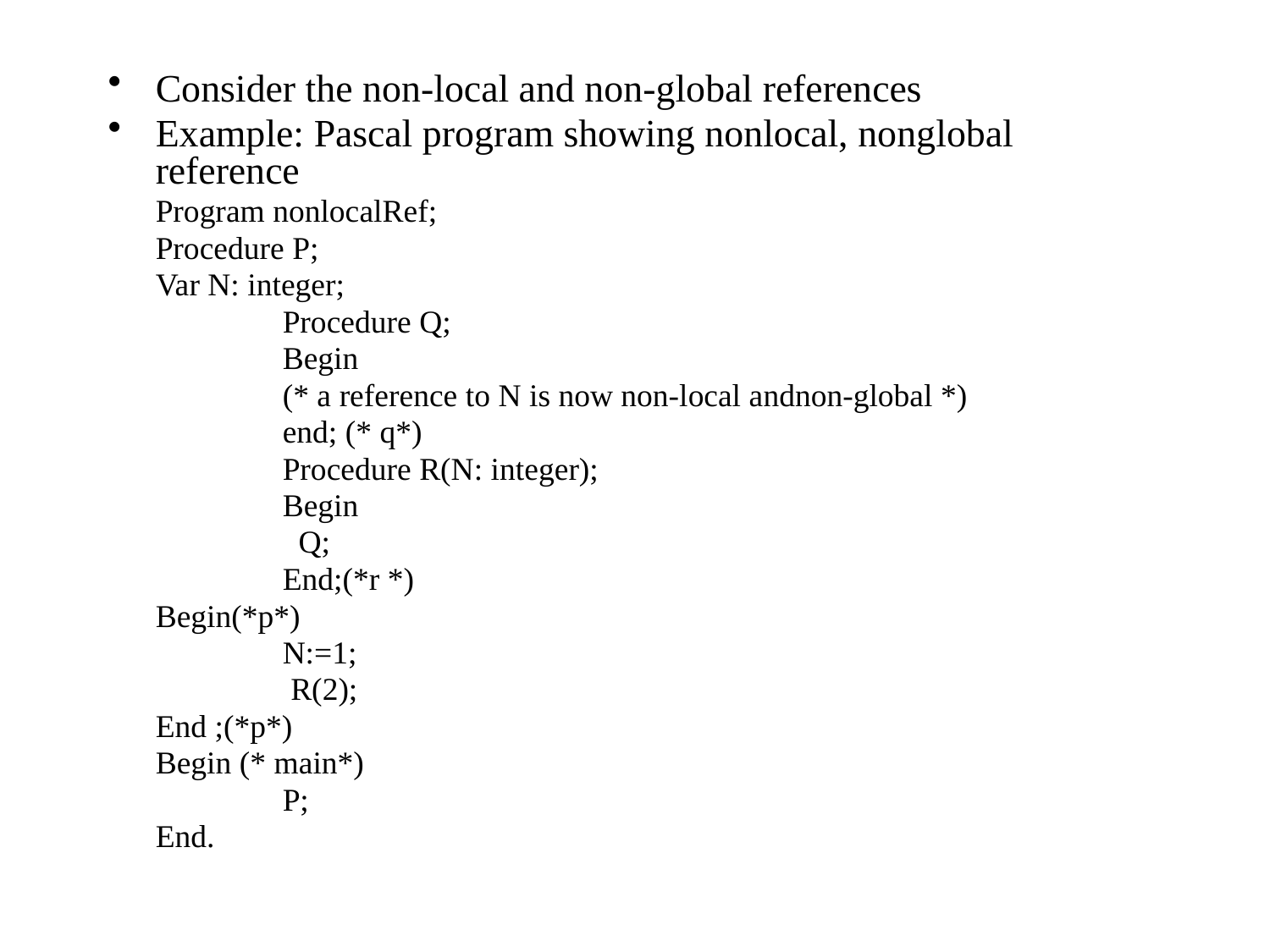

Consider the non-local and non-global references
Example: Pascal program showing nonlocal, nonglobal reference
	Program nonlocalRef;
	Procedure P;
	Var N: integer;
		Procedure Q;
		Begin
		(* a reference to N is now non-local andnon-global *)
		end; (* q*)
		Procedure R(N: integer);
		Begin
		  Q;
		End;(*r *)
	Begin(*p*)
		N:=1;
		 R(2);
	End ;(*p*)
	Begin (* main*)
		P;
	End.